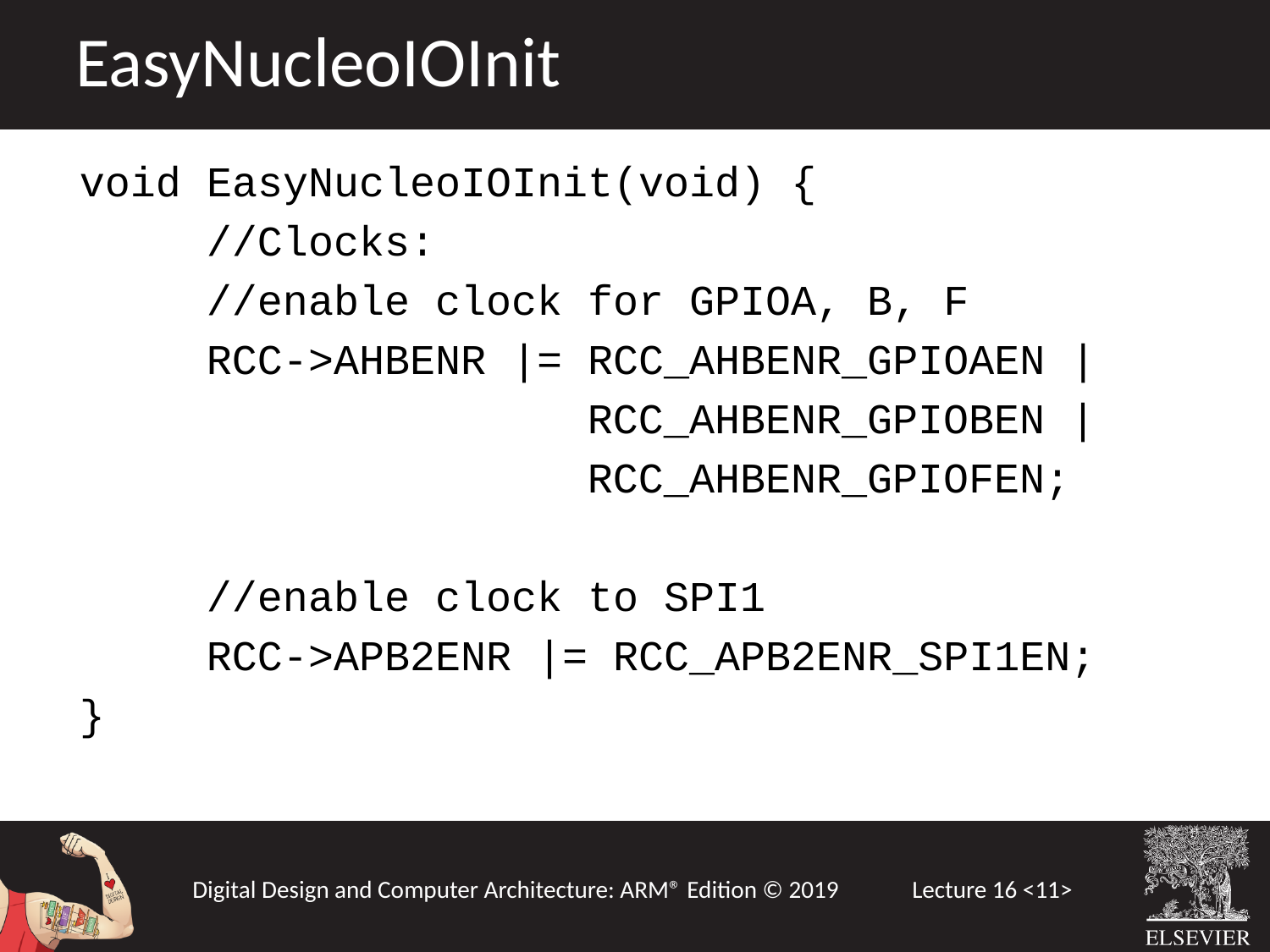

EasyNucleoIOInit
void EasyNucleoIOInit(void) {
	//Clocks:
	//enable clock for GPIOA, B, F
	RCC->AHBENR |= RCC_AHBENR_GPIOAEN |
                    RCC_AHBENR_GPIOBEN |
	               RCC_AHBENR_GPIOFEN;

	//enable clock to SPI1
	RCC->APB2ENR |= RCC_APB2ENR_SPI1EN;
}